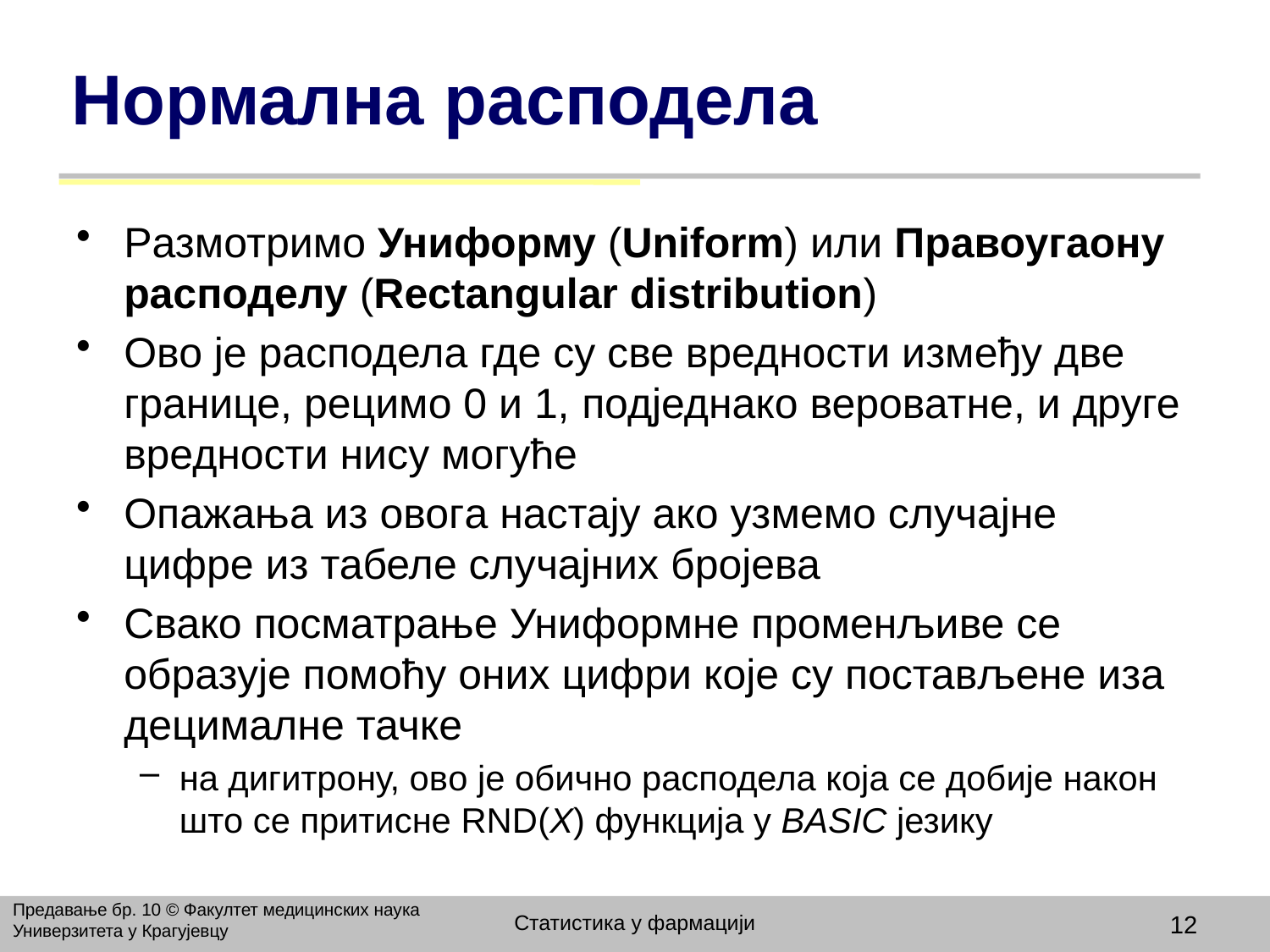

# Нормална расподела
Размотримо Униформу (Uniform) или Правоугаону расподелу (Rectangular distribution)
Ово је расподела где су све вредности између две границе, рецимо 0 и 1, подједнако вероватне, и друге вредности нису могуће
Опажања из овога настају ако узмемо случајне цифре из табеле случајних бројева
Свако посматрање Униформне променљиве се образује помоћу оних цифри које су постављене иза децималне тачке
на дигитрону, ово је обично расподела која се добије након што се притисне RND(X) функција у BАSIC језику
Предавање бр. 10 © Факултет медицинских наука Универзитета у Крагујевцу
Статистика у фармацији
12